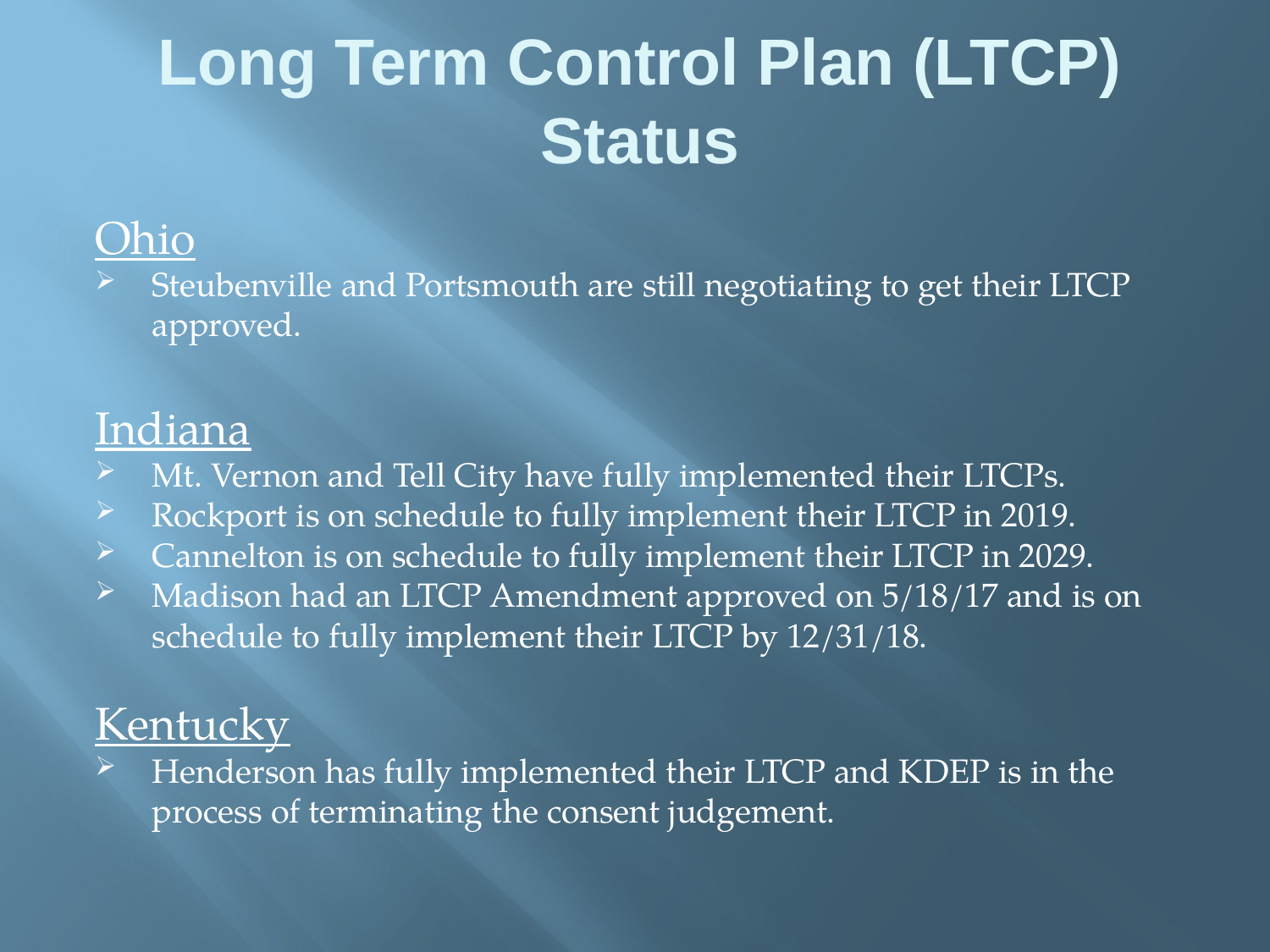

# Long Term Control Plan (LTCP) Status

Ohio
Steubenville and Portsmouth are still negotiating to get their LTCP approved.

Indiana
Mt. Vernon and Tell City have fully implemented their LTCPs.
Rockport is on schedule to fully implement their LTCP in 2019.
Cannelton is on schedule to fully implement their LTCP in 2029.
Madison had an LTCP Amendment approved on 5/18/17 and is on schedule to fully implement their LTCP by 12/31/18.

Kentucky
Henderson has fully implemented their LTCP and KDEP is in the process of terminating the consent judgement.